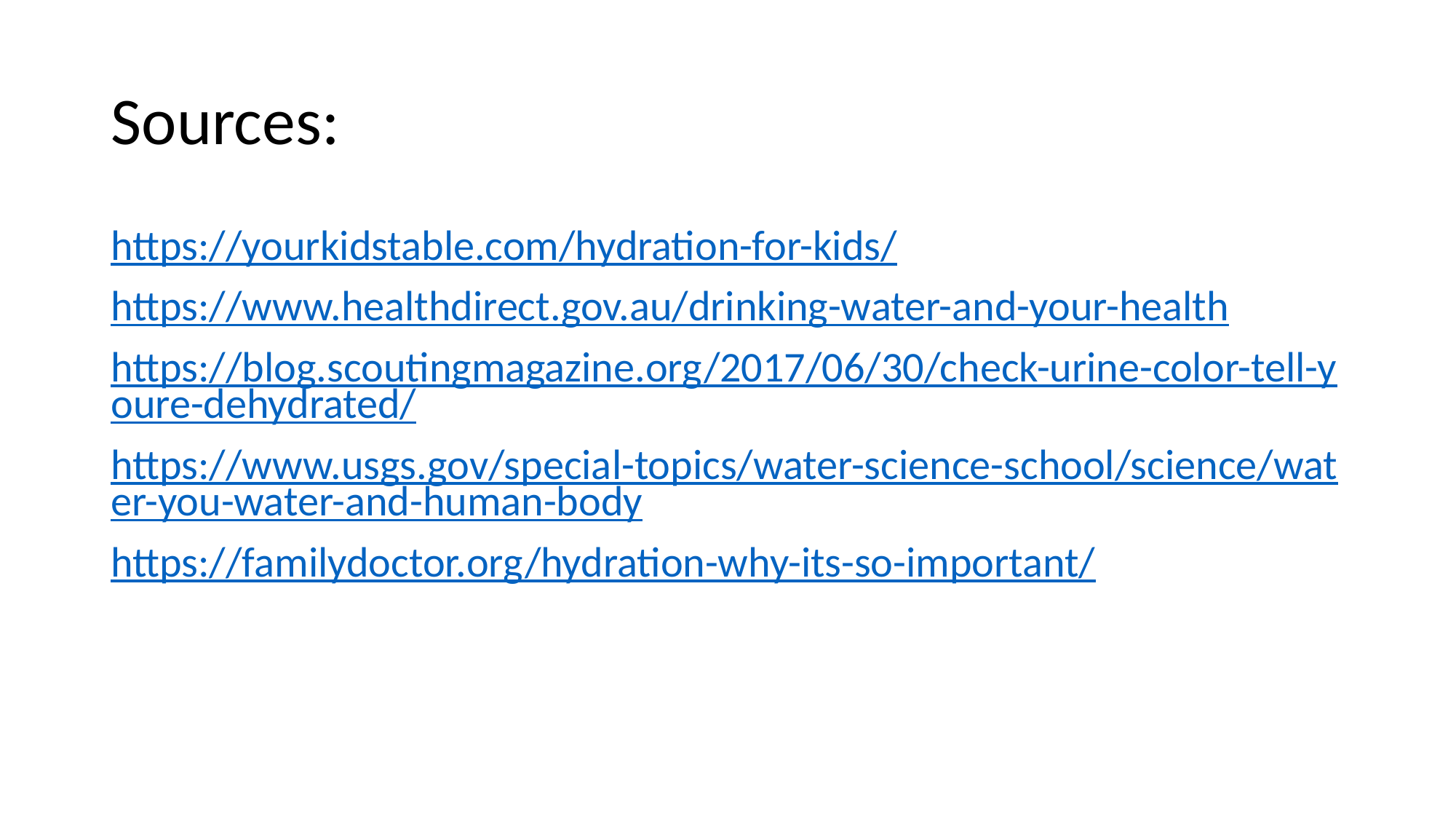

# Sources:
https://yourkidstable.com/hydration-for-kids/
https://www.healthdirect.gov.au/drinking-water-and-your-health
https://blog.scoutingmagazine.org/2017/06/30/check-urine-color-tell-youre-dehydrated/
https://www.usgs.gov/special-topics/water-science-school/science/water-you-water-and-human-body
https://familydoctor.org/hydration-why-its-so-important/